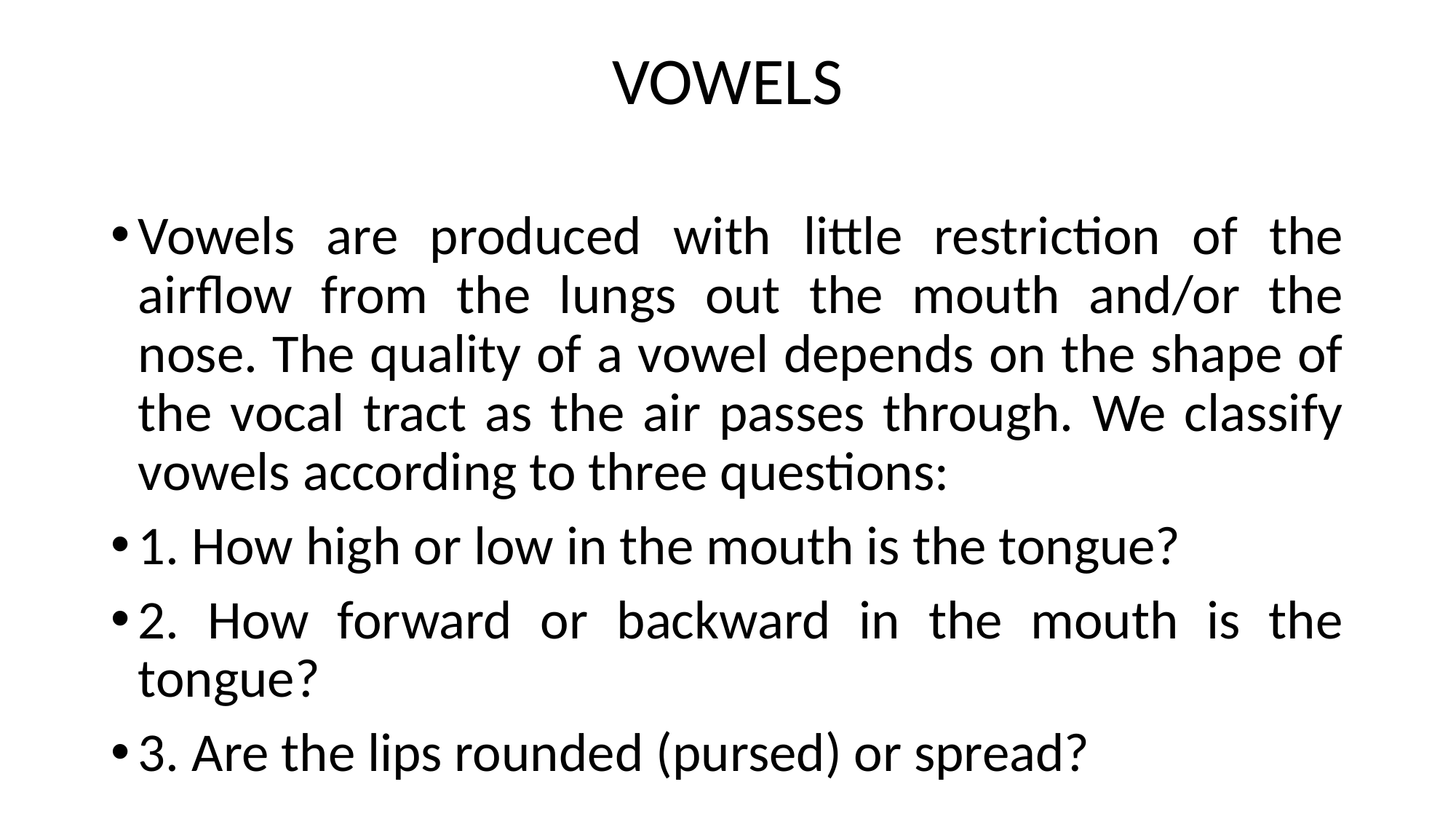

# VOWELS
Vowels are produced with little restriction of the airflow from the lungs out the mouth and/or the nose. The quality of a vowel depends on the shape of the vocal tract as the air passes through. We classify vowels according to three questions:
1. How high or low in the mouth is the tongue?
2. How forward or backward in the mouth is the tongue?
3. Are the lips rounded (pursed) or spread?